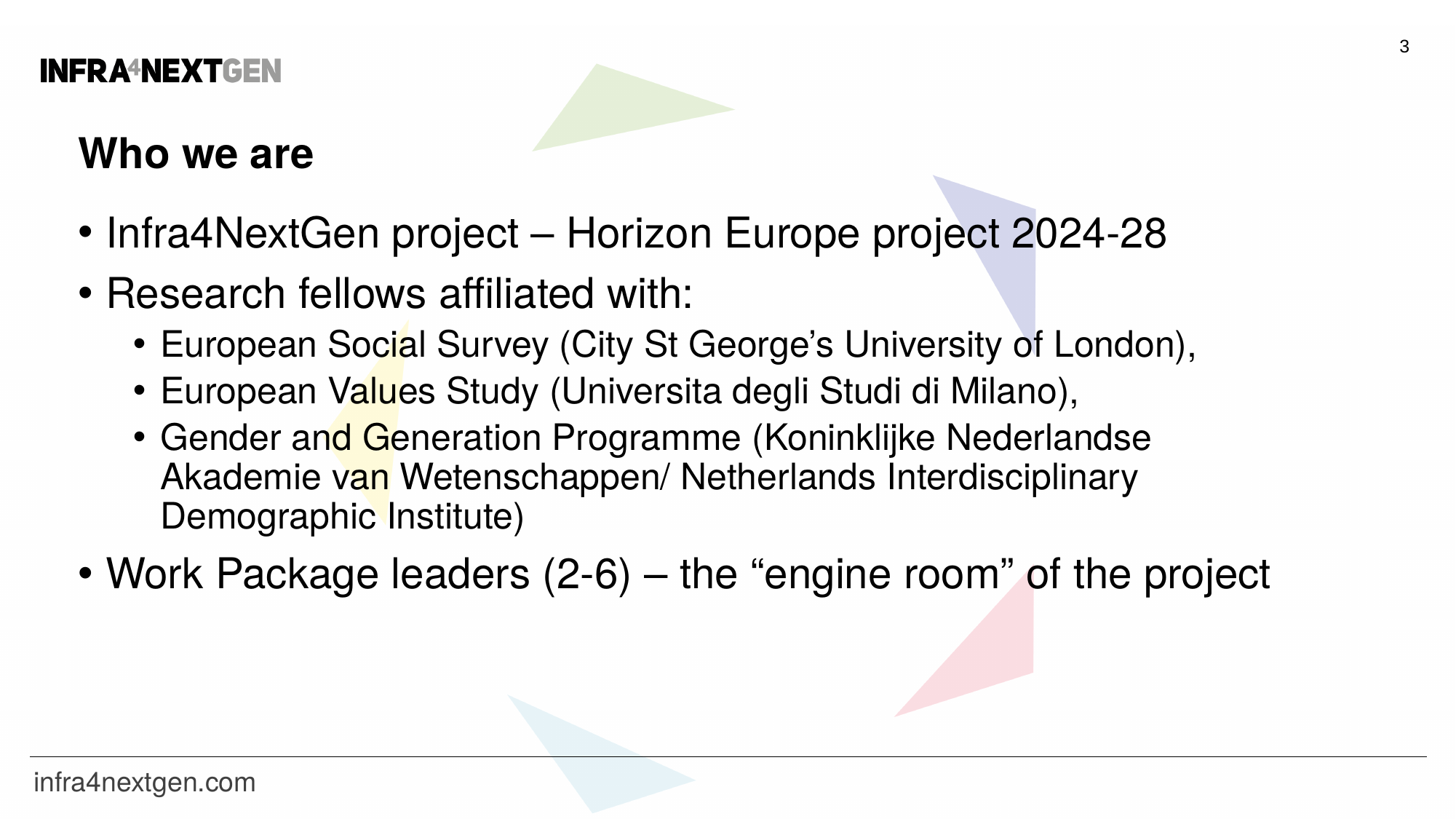

3
# Who we are
Infra4NextGen project – Horizon Europe project 2024-28
Research fellows affiliated with:
European Social Survey (City St George’s University of London),
European Values Study (Universita degli Studi di Milano),
Gender and Generation Programme (Koninklijke Nederlandse Akademie van Wetenschappen/ Netherlands Interdisciplinary Demographic Institute)
Work Package leaders (2-6) – the “engine room” of the project
infra4nextgen.com